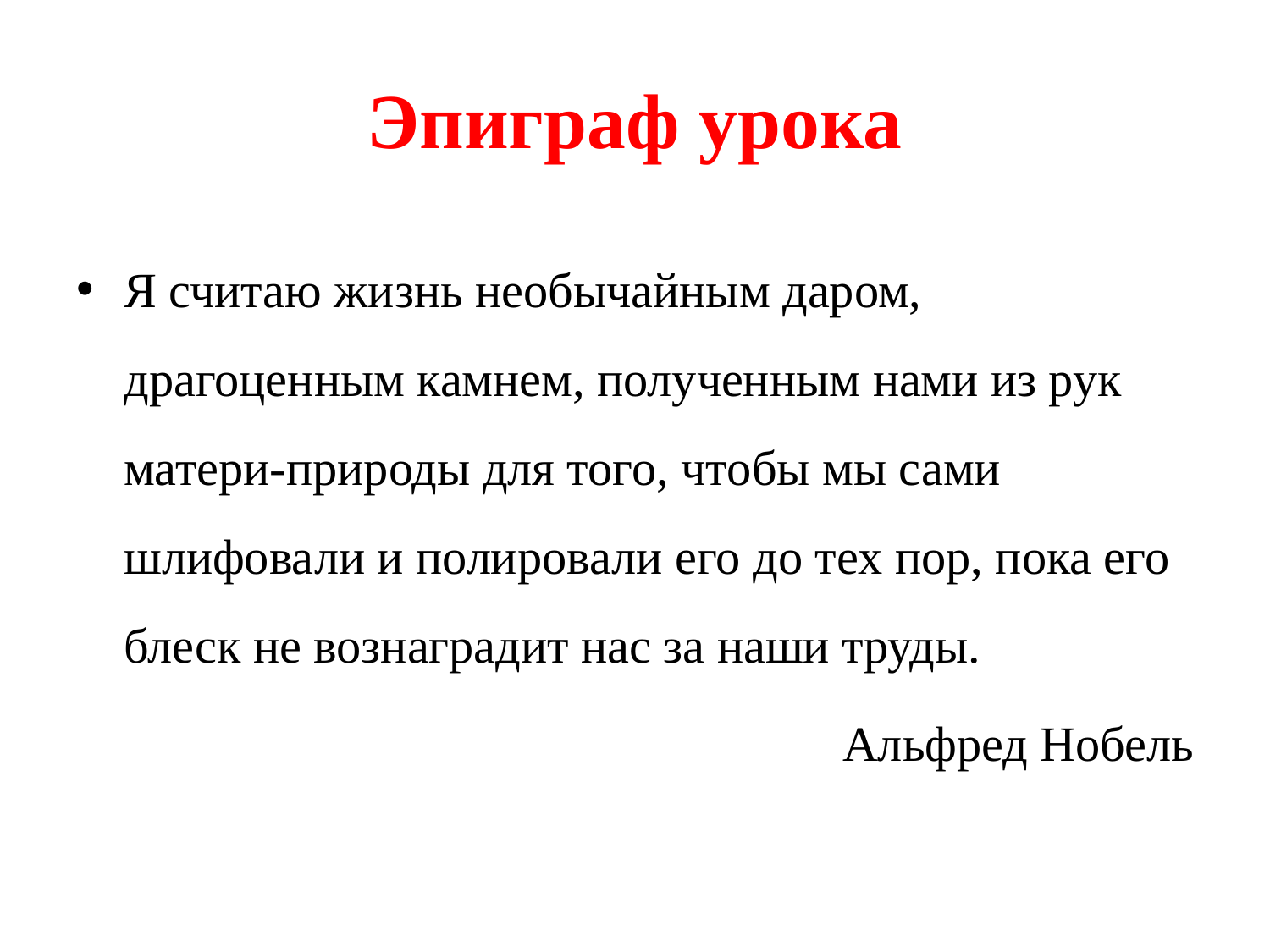

# Эпиграф урока
Я считаю жизнь необычайным даром, драгоценным камнем, полученным нами из рук матери-природы для того, чтобы мы сами шлифовали и полировали его до тех пор, пока его блеск не вознаградит нас за наши труды.
Альфред Нобель